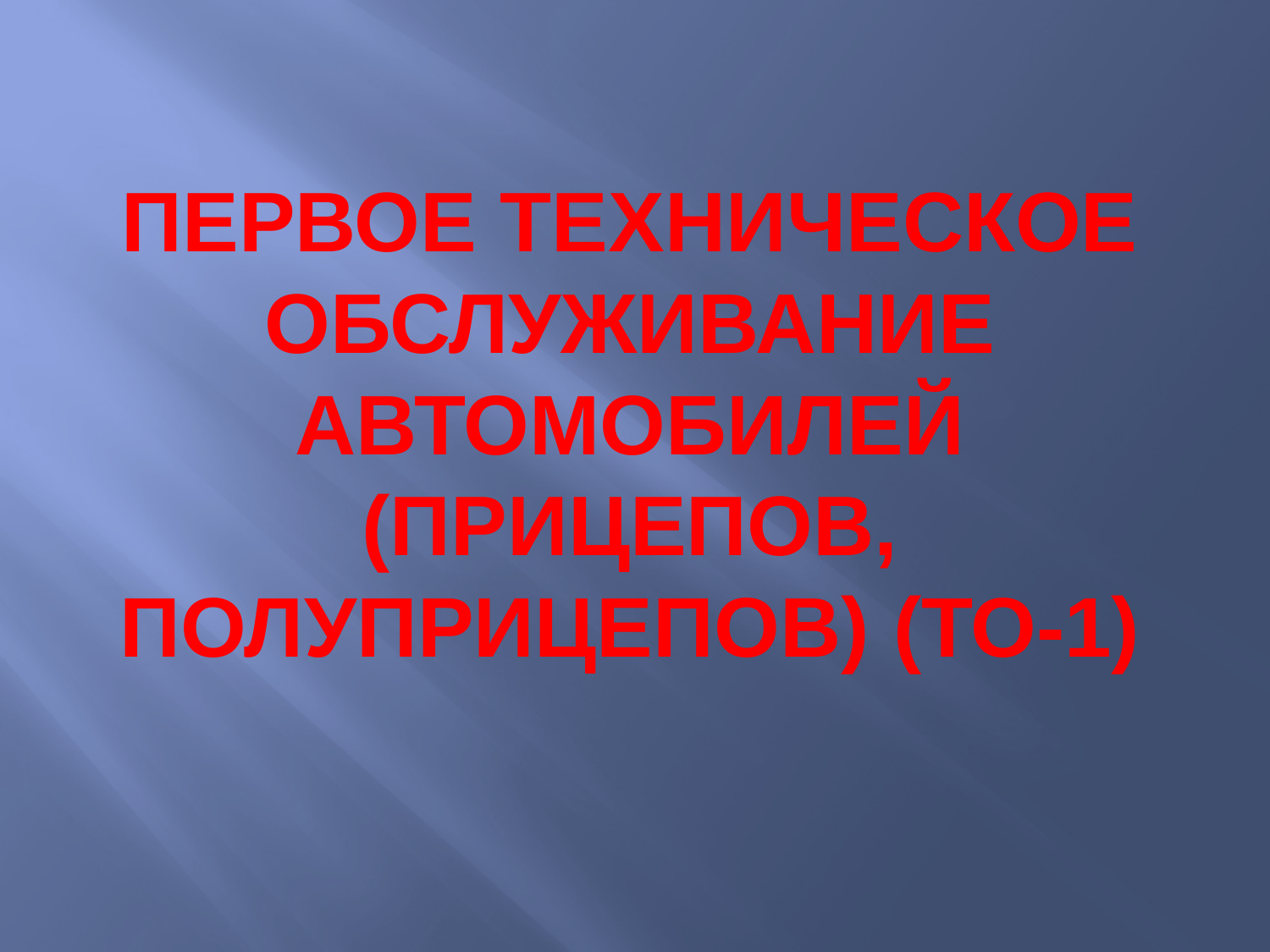

# Первое техническое обслуживание автомобилей (прицепов, полуприцепов) (ТО-1)